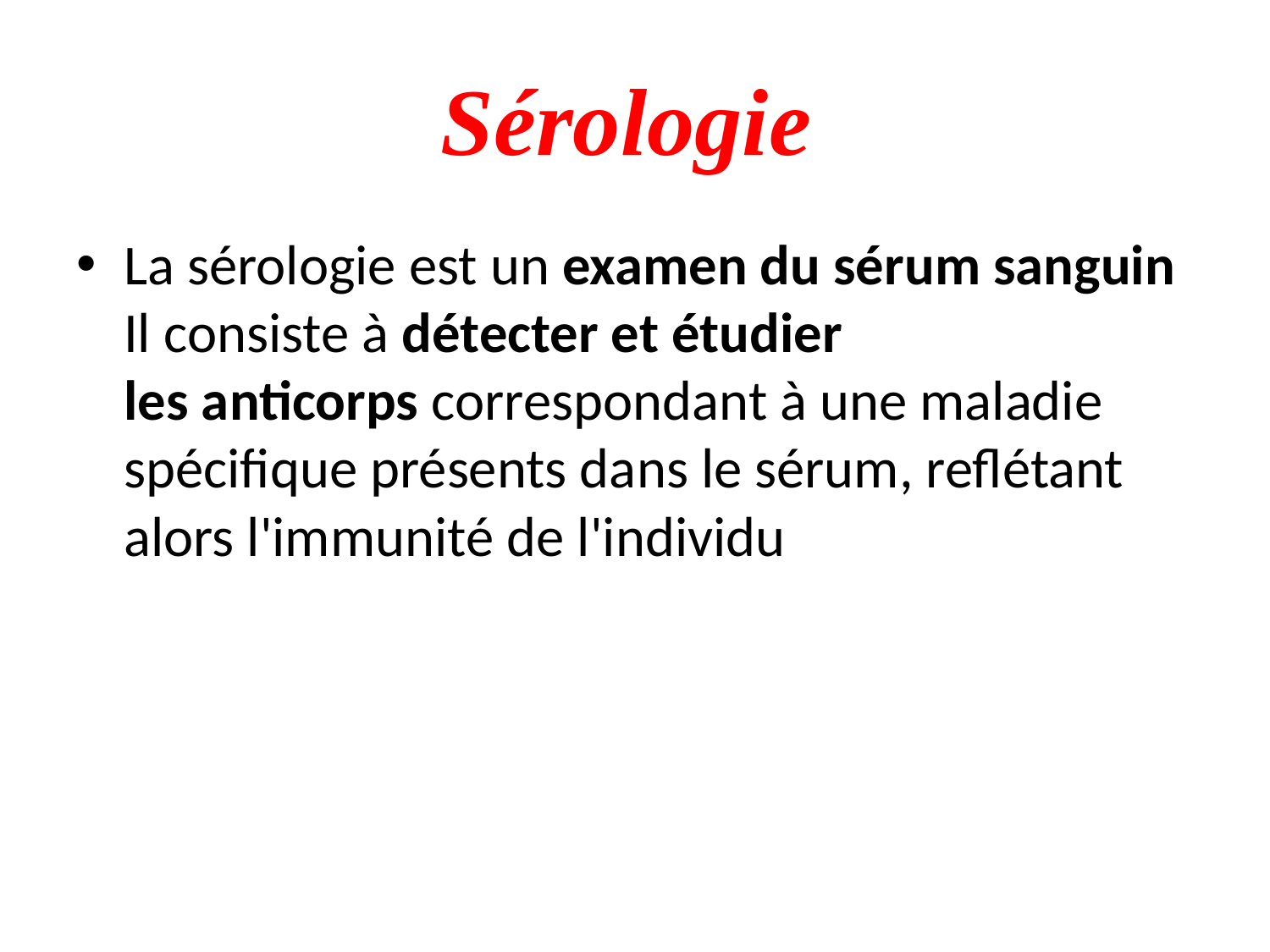

# Sérologie
La sérologie est un examen du sérum sanguin Il consiste à détecter et étudier les anticorps correspondant à une maladie spécifique présents dans le sérum, reflétant alors l'immunité de l'individu